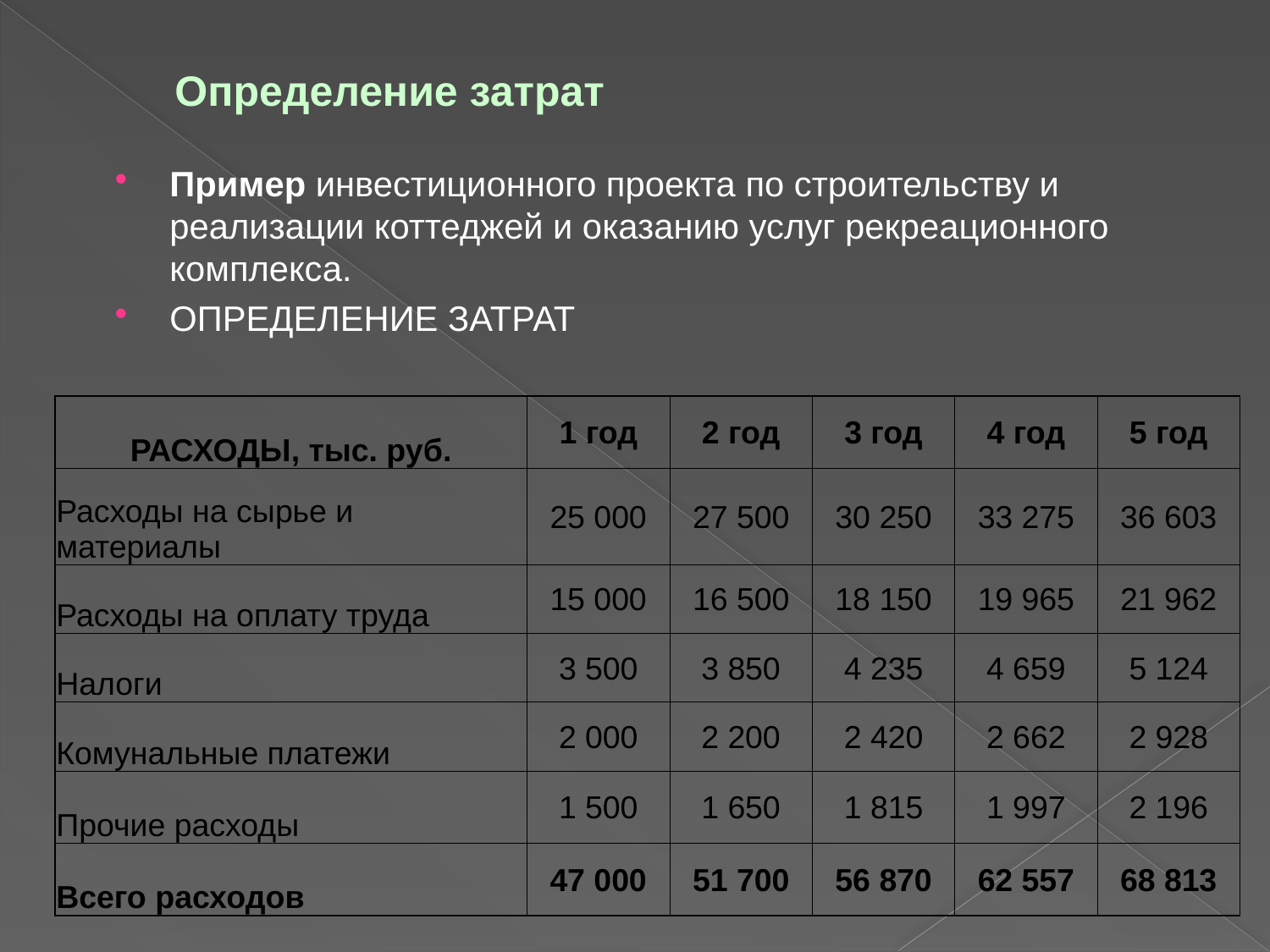

# Определение затрат

Пример инвестиционного проекта по строительству и реализации коттеджей и оказанию услуг рекреационного комплекса.
ОПРЕДЕЛЕНИЕ ЗАТРАТ
| РАСХОДЫ, тыс. руб. | 1 год | 2 год | 3 год | 4 год | 5 год |
| --- | --- | --- | --- | --- | --- |
| Расходы на сырье и материалы | 25 000 | 27 500 | 30 250 | 33 275 | 36 603 |
| Расходы на оплату труда | 15 000 | 16 500 | 18 150 | 19 965 | 21 962 |
| Налоги | 3 500 | 3 850 | 4 235 | 4 659 | 5 124 |
| Комунальные платежи | 2 000 | 2 200 | 2 420 | 2 662 | 2 928 |
| Прочие расходы | 1 500 | 1 650 | 1 815 | 1 997 | 2 196 |
| Всего расходов | 47 000 | 51 700 | 56 870 | 62 557 | 68 813 |